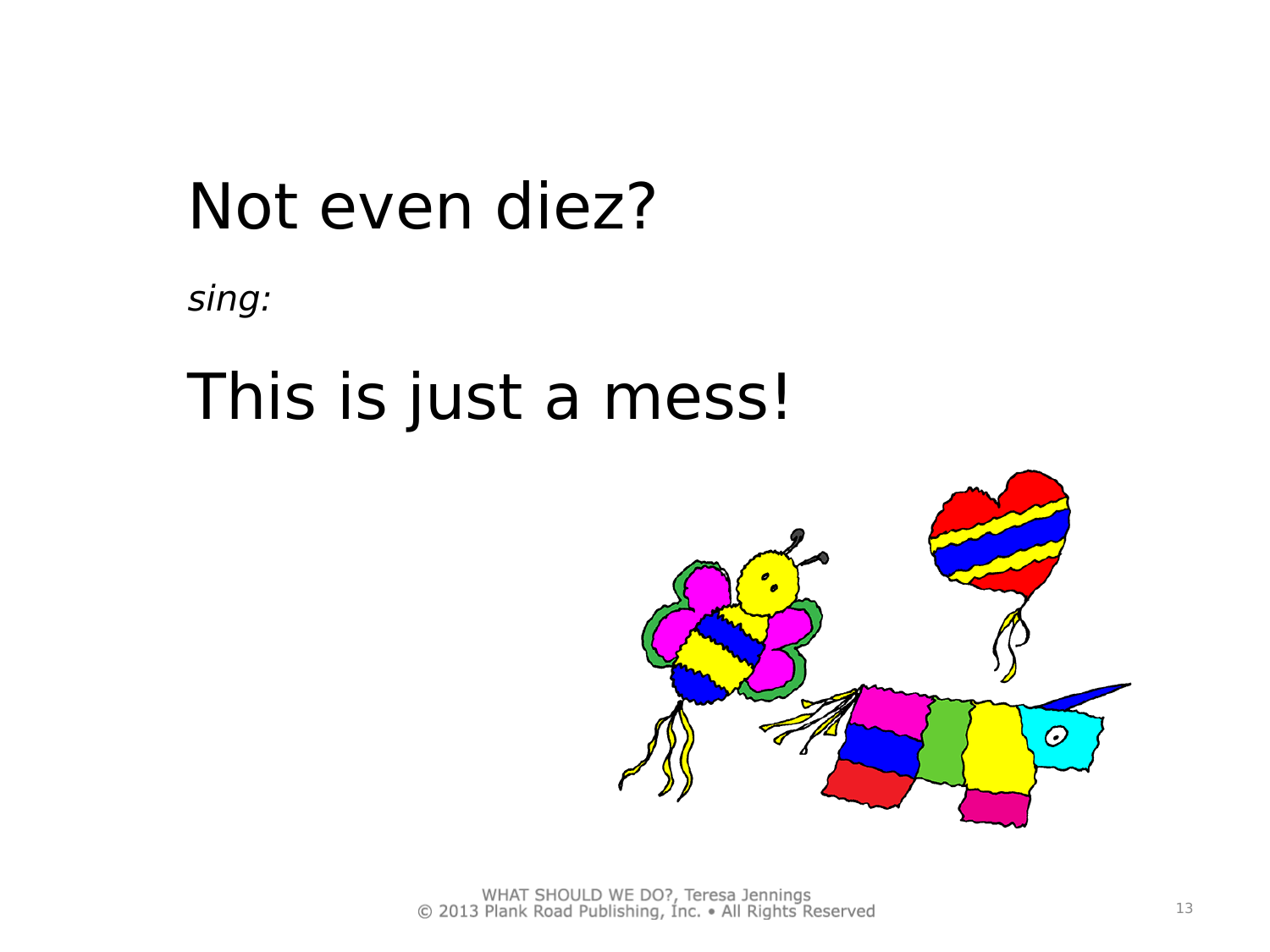

Not even diez?
sing:
This is just a mess!
13